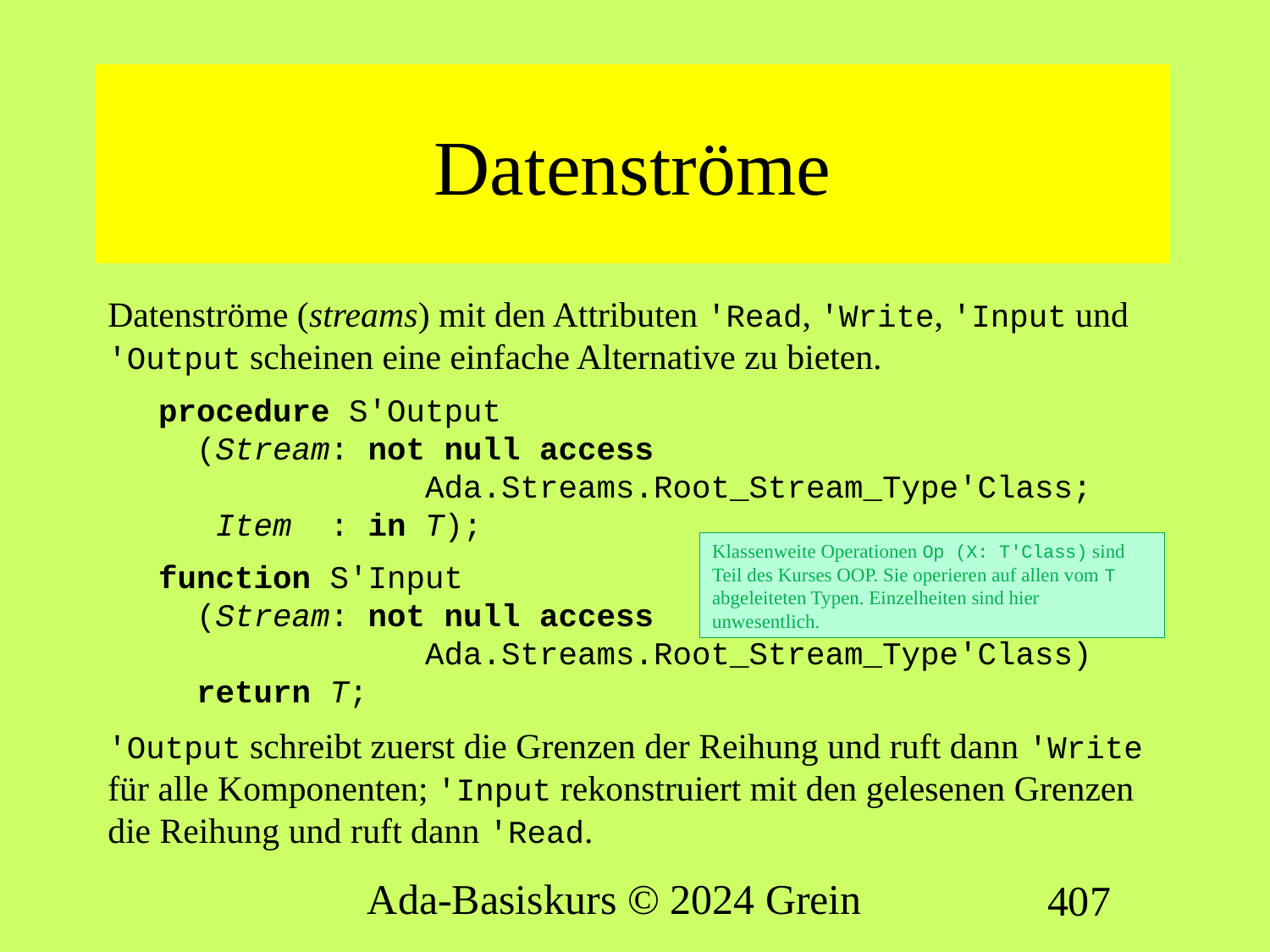

# Datenströme
Datenströme (streams) mit den Attributen 'Read, 'Write, 'Input und 'Output scheinen eine einfache Alternative zu bieten.
procedure S'Output
  (Stream: not null access
              Ada.Streams.Root_Stream_Type'Class;
   Item  : in T);
function S'Input
  (Stream: not null access
              Ada.Streams.Root_Stream_Type'Class)
  return T;
'Output schreibt zuerst die Grenzen der Reihung und ruft dann 'Write für alle Komponenten; 'Input rekonstruiert mit den gelesenen Grenzen die Reihung und ruft dann 'Read.
Klassenweite Operationen Op (X: T'Class) sind Teil des Kurses OOP. Sie operieren auf allen vom T abgeleiteten Typen. Einzelheiten sind hier unwesentlich.
Ada-Basiskurs © 2024 Grein
407